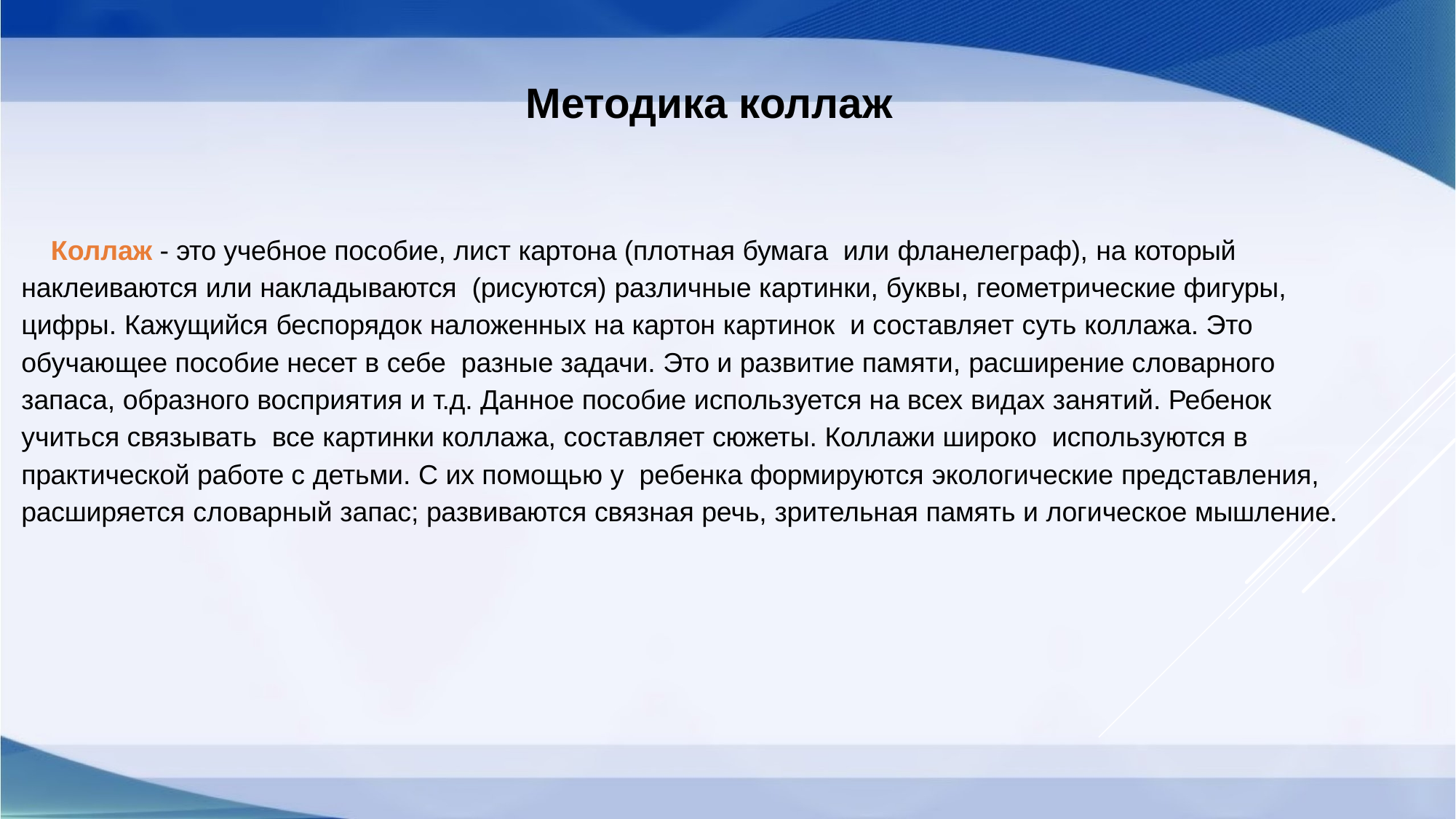

Методика коллаж
Коллаж - это учебное пособие, лист картона (плотная бумага  или фланелеграф), на который наклеиваются или накладываются  (рисуются) различные картинки, буквы, геометрические фигуры,  цифры. Кажущийся беспорядок наложенных на картон картинок  и составляет суть коллажа. Это обучающее пособие несет в себе  разные задачи. Это и развитие памяти, расширение словарного  запаса, образного восприятия и т.д. Данное пособие используется на всех видах занятий. Ребенок учиться связывать  все картинки коллажа, составляет сюжеты. Коллажи широко  используются в практической работе с детьми. С их помощью у  ребенка формируются экологические представления, расширяется словарный запас; развиваются связная речь, зрительная память и логическое мышление.